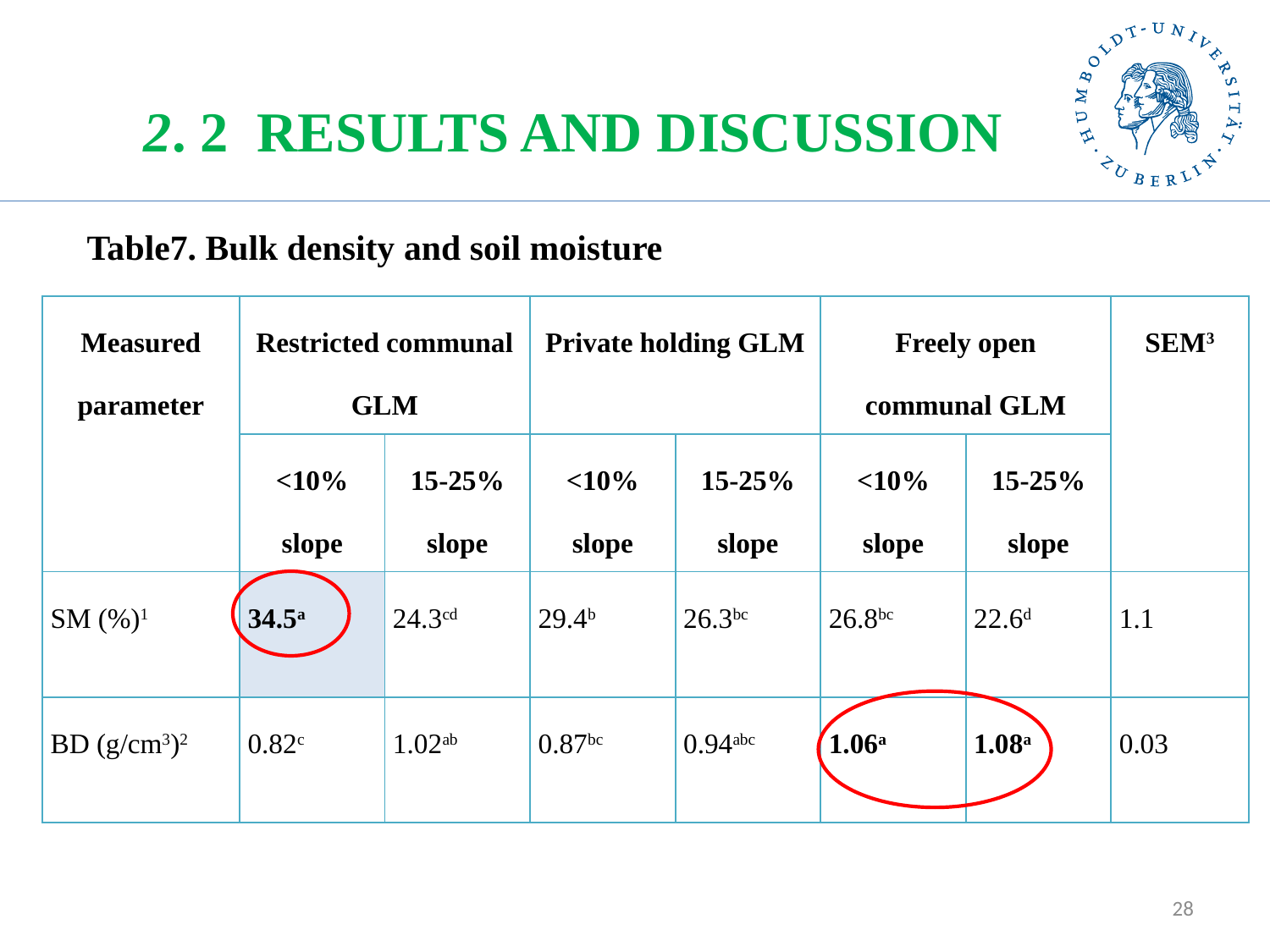

2. 2  RESULTS AND DISCUSSION
# Table7. Bulk density and soil moisture
| Measured parameter | Restricted communal GLM |  | Private holding GLM |  | Freely open communal GLM |  | SEM3 |
| --- | --- | --- | --- | --- | --- | --- | --- |
|  | <10% slope | 15-25% slope | <10% slope | 15-25% slope | <10% slope | 15-25% slope |  |
| SM (%)1 | 34.5a | 24.3cd | 29.4b | 26.3bc | 26.8bc | 22.6d | 1.1 |
| BD (g/cm3)2 | 0.82c | 1.02ab | 0.87bc | 0.94abc | 1.06a | 1.08a | 0.03 |

28